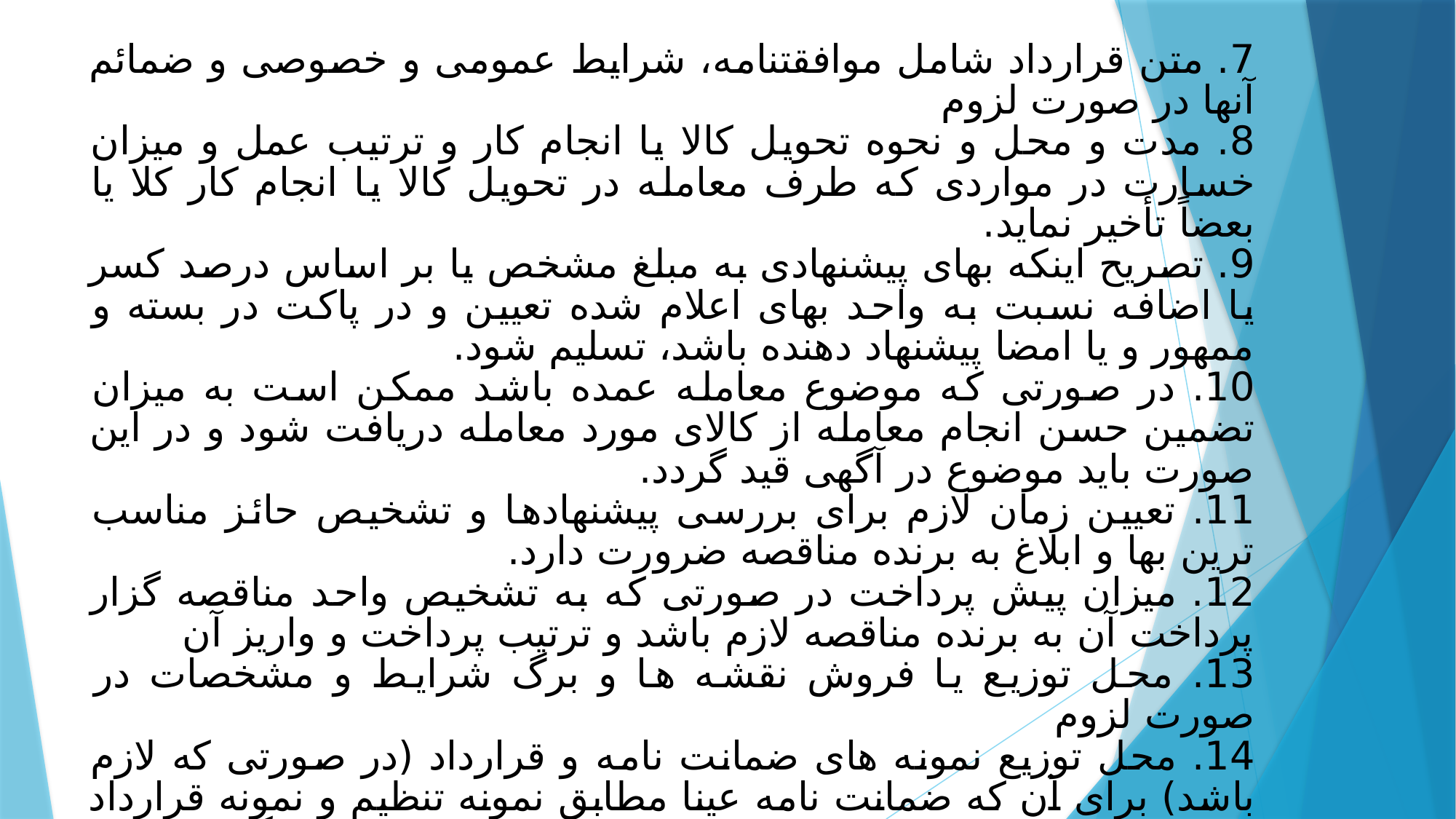

7. متن قرارداد شامل موافقتنامه، شرایط عمومی و خصوصی و ضمائم آنها در صورت لزوم
8. مدت و محل و نحوه تحویل کالا یا انجام کار و ترتیب عمل و میزان خسارت در مواردی که طرف معامله در تحویل کالا یا انجام کار کلا یا بعضاً تأخیر نماید.
9. تصریح اینکه بهای پیشنهادی به مبلغ مشخص یا بر اساس درصد کسر یا اضافه نسبت به واحد بهای اعلام شده تعیین و در پاکت در بسته و ممهور و یا امضا پیشنهاد دهنده باشد، تسلیم شود.
10. در صورتی که موضوع معامله عمده باشد ممکن است به میزان تضمین حسن انجام معامله از کالای مورد معامله دریافت شود و در این صورت باید موضوع در آگهی قید گردد.
11. تعیین زمان لازم برای بررسی پیشنهادها و تشخیص حائز مناسب ترین بها و ابلاغ به برنده مناقصه ضرورت دارد.
12. میزان پیش پرداخت در صورتی که به تشخیص واحد مناقصه گزار پرداخت آن به برنده مناقصه لازم باشد و ترتیب پرداخت و واریز آن
13. محل توزیع یا فروش نقشه ها و برگ شرایط و مشخصات در صورت لزوم
14. محل توزیع نمونه های ضمانت نامه و قرارداد (در صورتی که لازم باشد) برای آن که ضمانت نامه عینا مطابق نمونه تنظیم و نمونه قرارداد نیز با قید اینکه مورد قبول است، باید امضا و ضمیمه پیشنهاد گردد.

(بند ب ماده 64 آئین نامه مالی و معاملاتی دانشگاه)